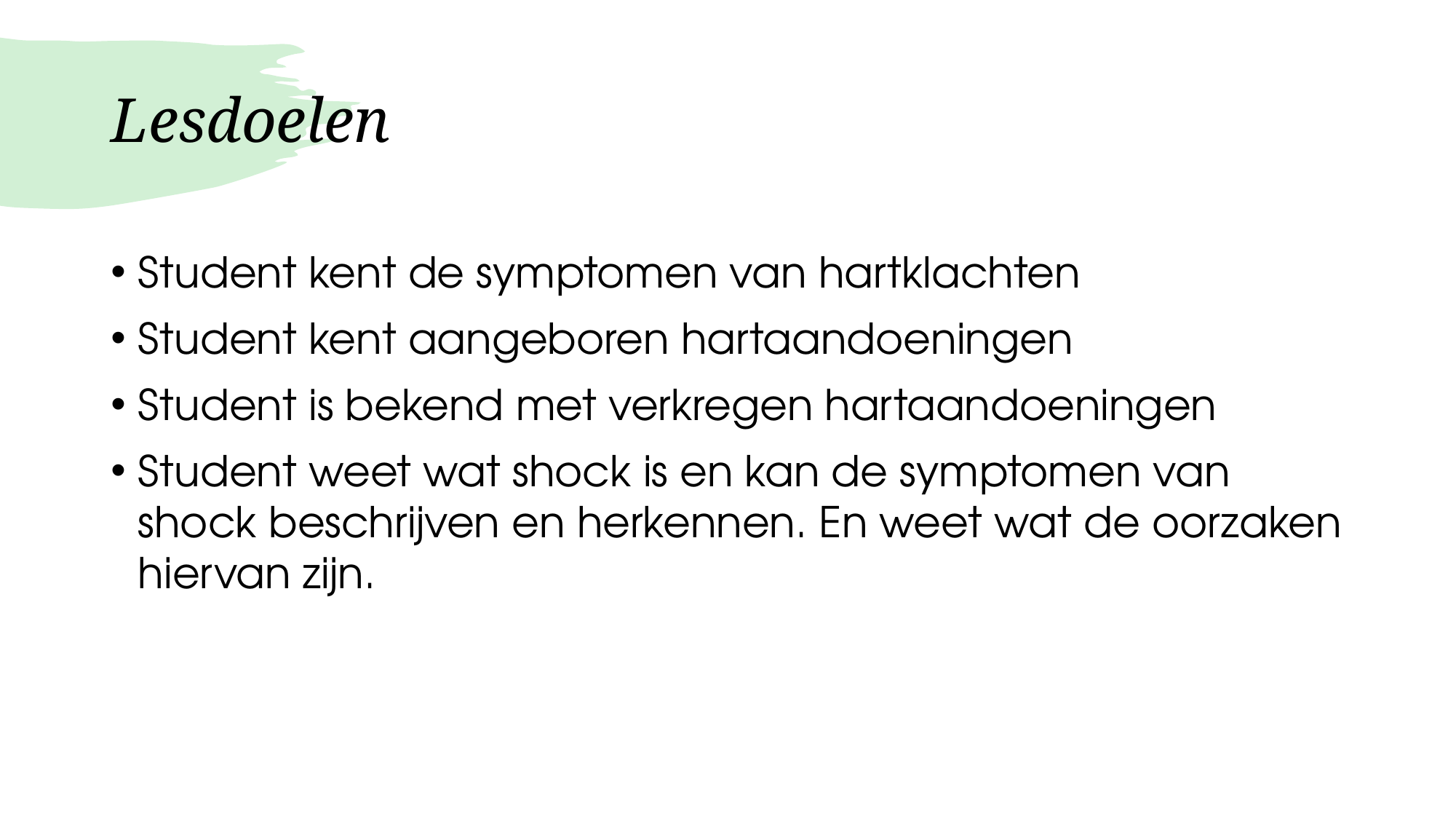

# Lesdoelen
Student kent de symptomen van hartklachten
Student kent aangeboren hartaandoeningen
Student is bekend met verkregen hartaandoeningen
Student weet wat shock is en kan de symptomen van shock beschrijven en herkennen. En weet wat de oorzaken hiervan zijn.